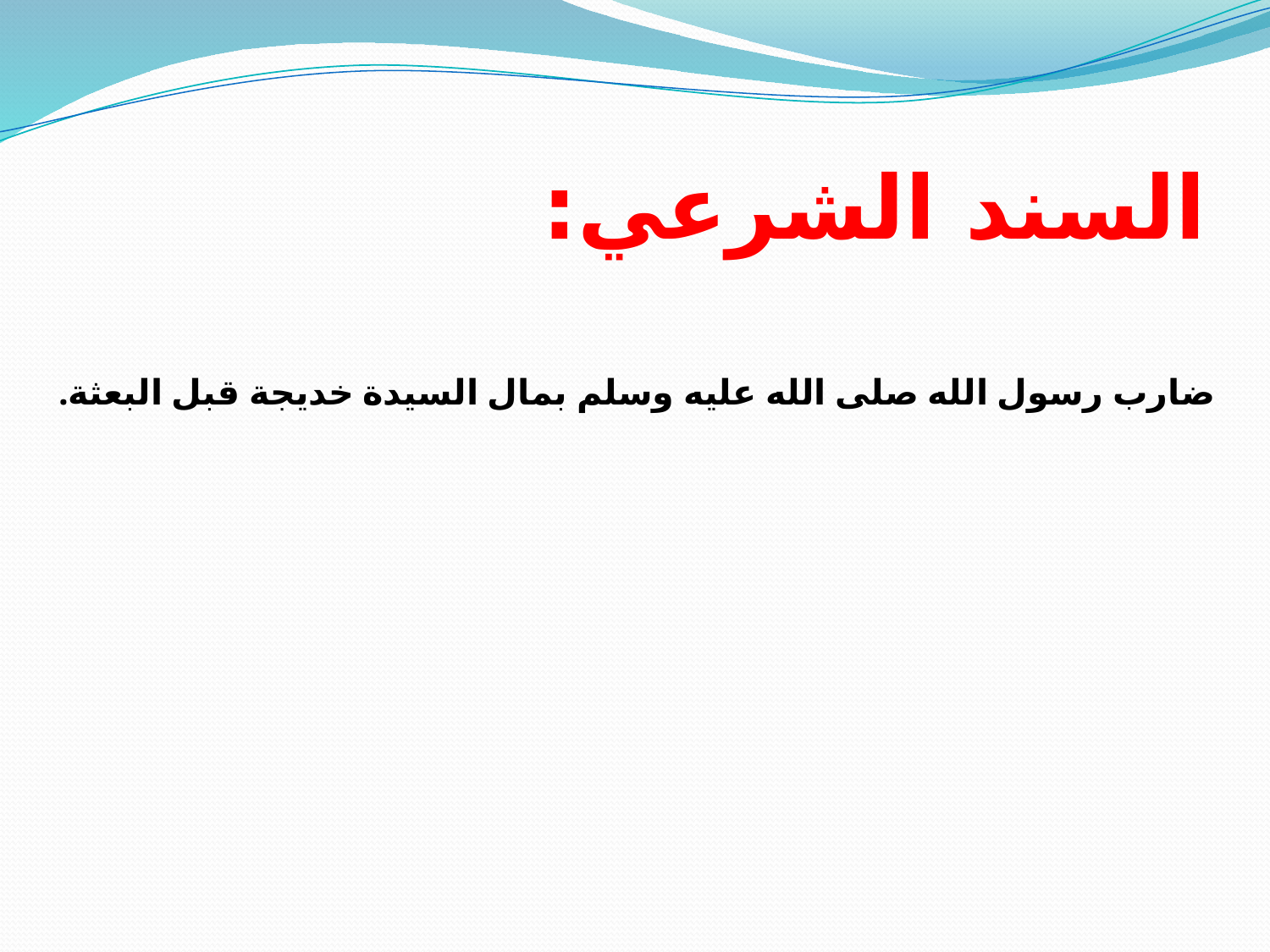

# السند الشرعي:

ضارب رسول الله صلى الله عليه وسلم بمال السيدة خديجة قبل البعثة.